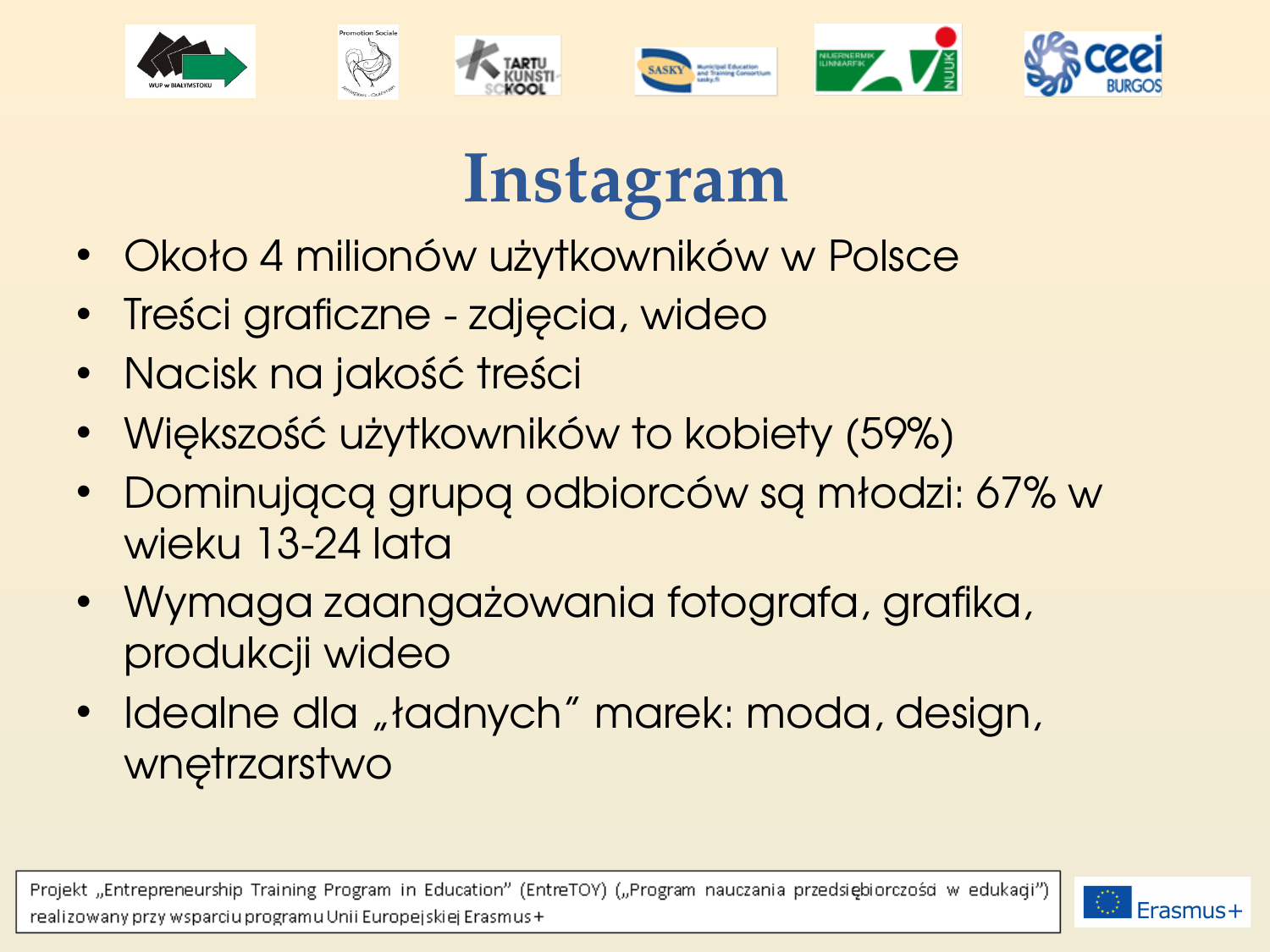

# Instagram
Około 4 milionów użytkowników w Polsce
Treści graficzne - zdjęcia, wideo
Nacisk na jakość treści
Większość użytkowników to kobiety (59%)
Dominującą grupą odbiorców są młodzi: 67% w wieku 13-24 lata
Wymaga zaangażowania fotografa, grafika, produkcji wideo
Idealne dla „ładnych” marek: moda, design, wnętrzarstwo